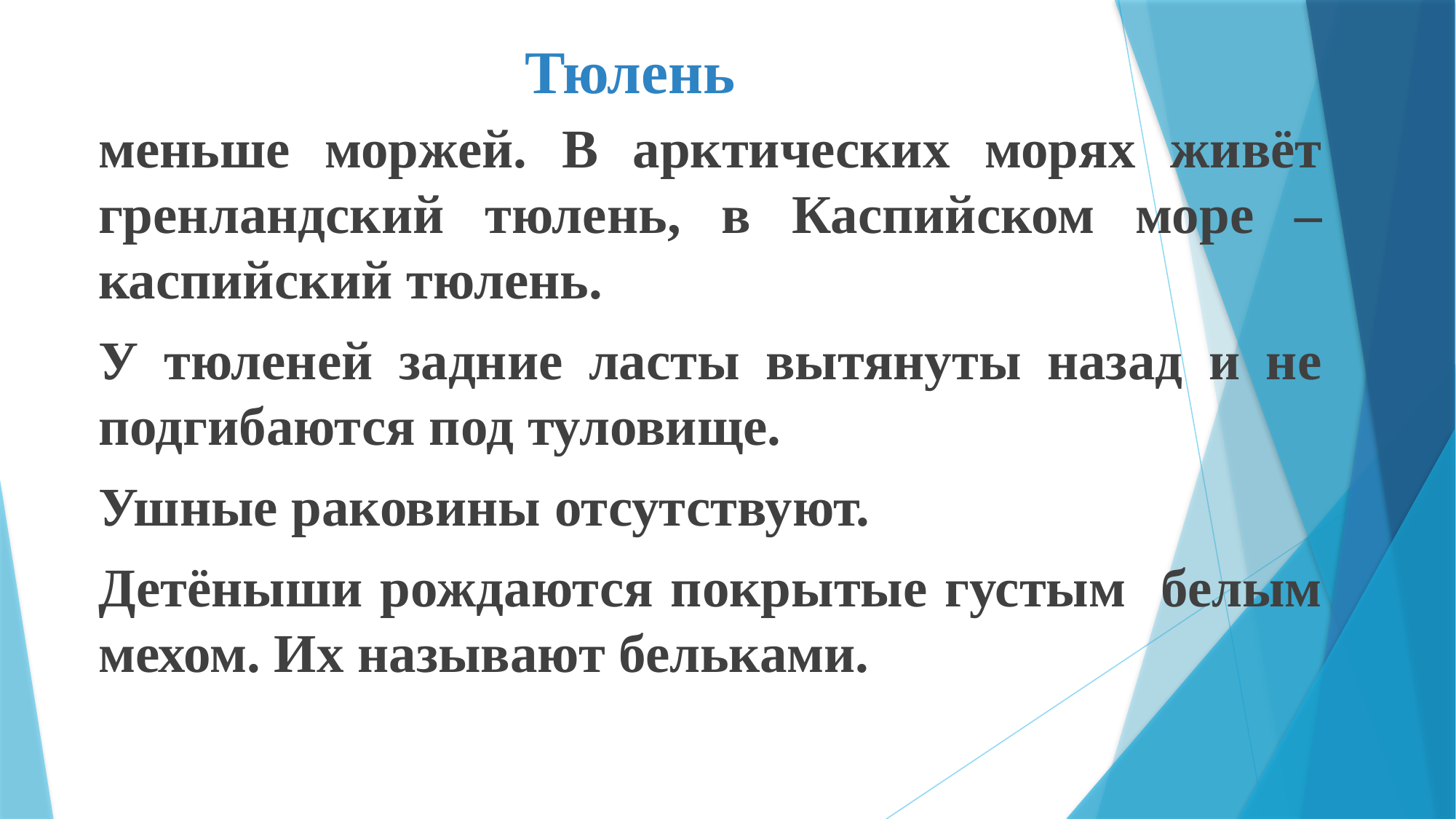

# Тюлень
меньше моржей. В арктических морях живёт гренландский тюлень, в Каспийском море – каспийский тюлень.
У тюленей задние ласты вытянуты назад и не подгибаются под туловище.
Ушные раковины отсутствуют.
Детёныши рождаются покрытые густым  белым мехом. Их называют бельками.